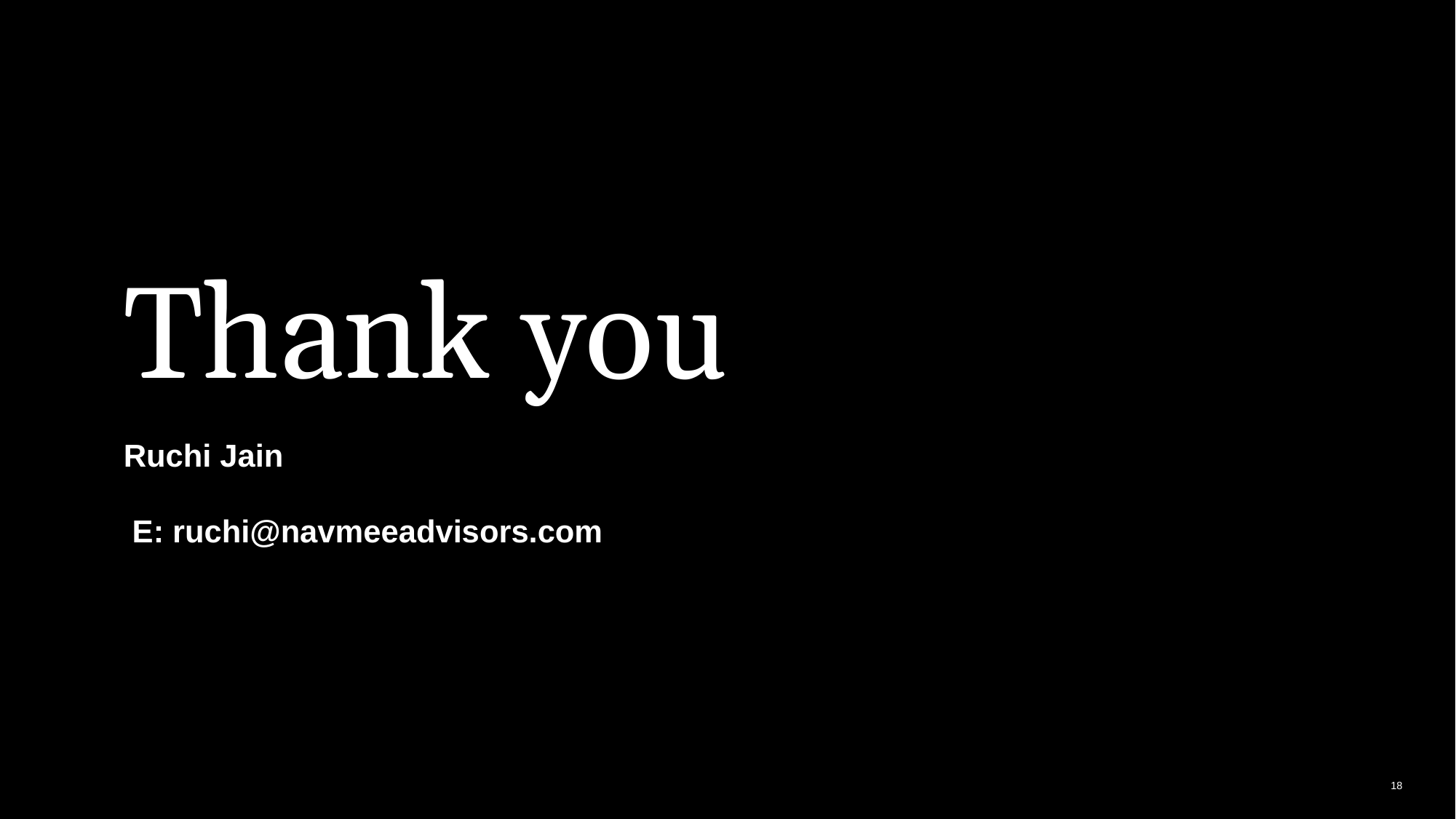

# Thank you Ruchi Jain E: ruchi@navmeeadvisors.com
18